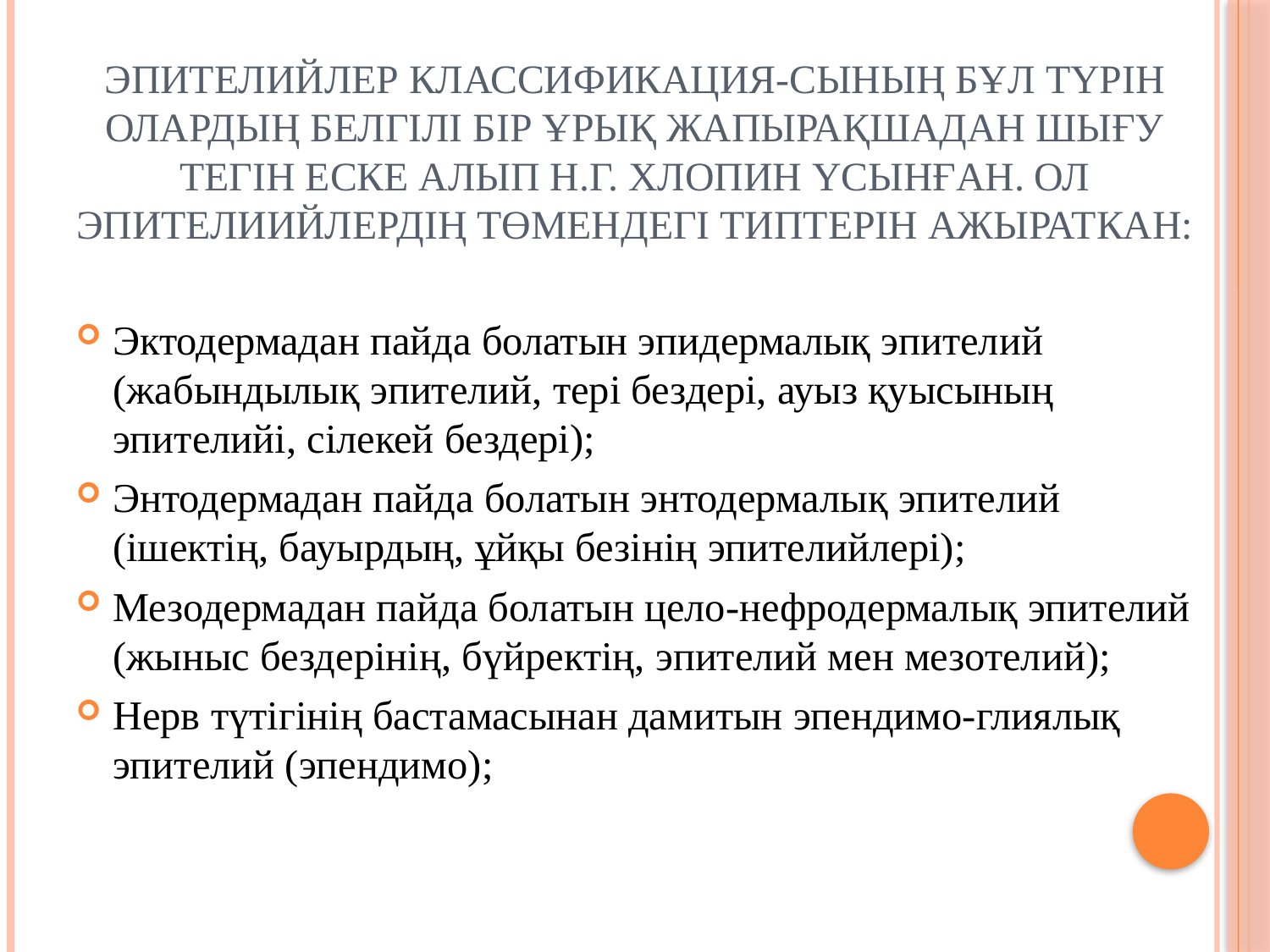

# Эпителийлер классификация-сының бұл түрін олардың белгілі бір ұрық жапырақшадан шығу тегін еске алып Н.Г. Хлопин үсынған. Ол эпителиийлердің төмендегі типтерін ажыраткан:
Эктодермадан пайда болатын эпидермалық эпителий (жабындылық эпителий, тері бездері, ауыз қуысының эпителийі, сілекей бездері);
Энтодермадан пайда болатын энтодермалық эпителий (ішектің, бауырдың, ұйқы безінің эпителийлері);
Мезодермадан пайда болатын цело-нефродермалық эпителий (жыныс бездерінің, бүйректің, эпителий мен мезотелий);
Нерв түтігінің бастамасынан дамитын эпендимо-глиялық эпителий (эпендимо);